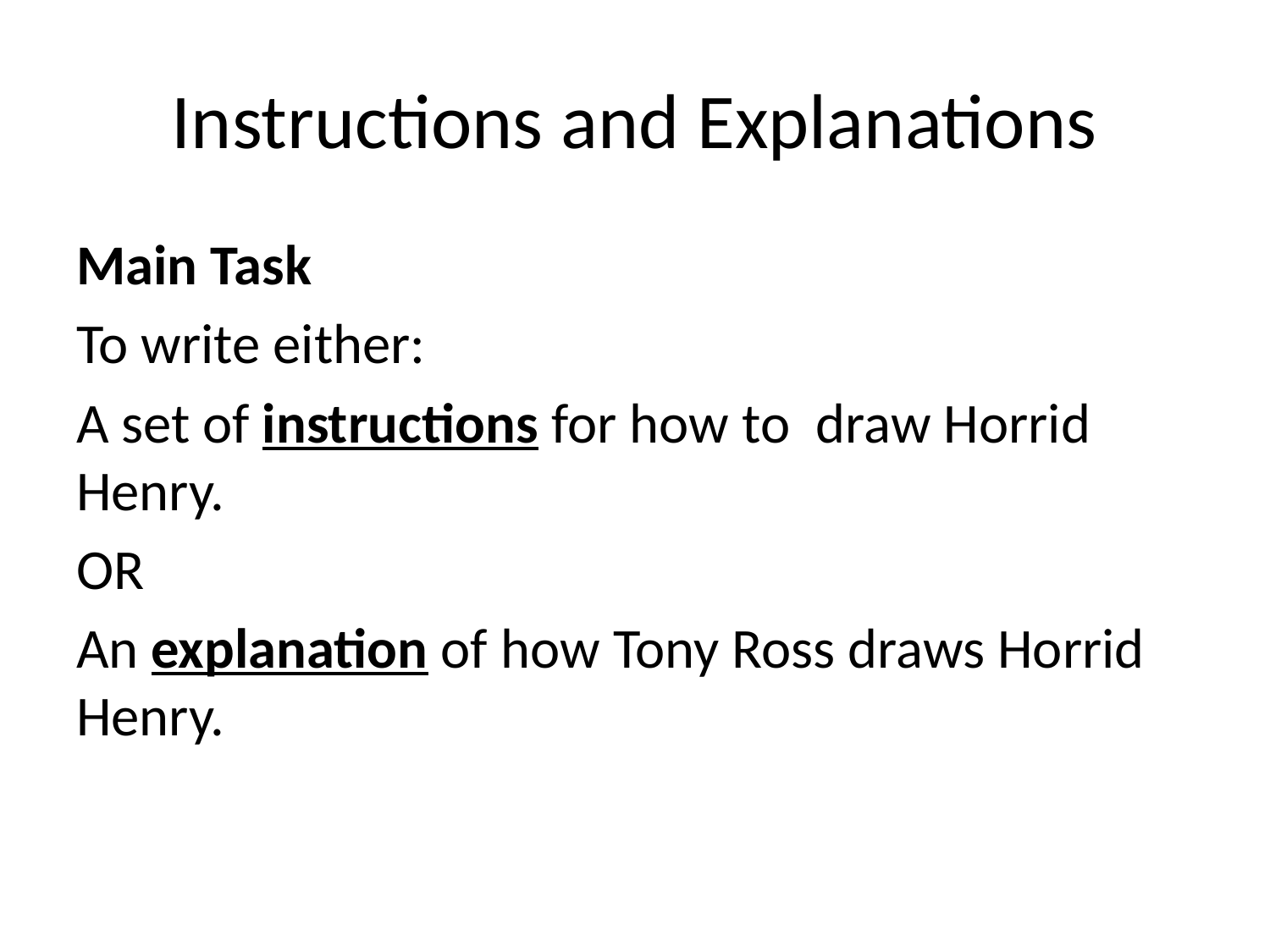

# Instructions and Explanations
Main Task
To write either:
A set of instructions for how to  draw Horrid Henry.
OR
An explanation of how Tony Ross draws Horrid Henry.